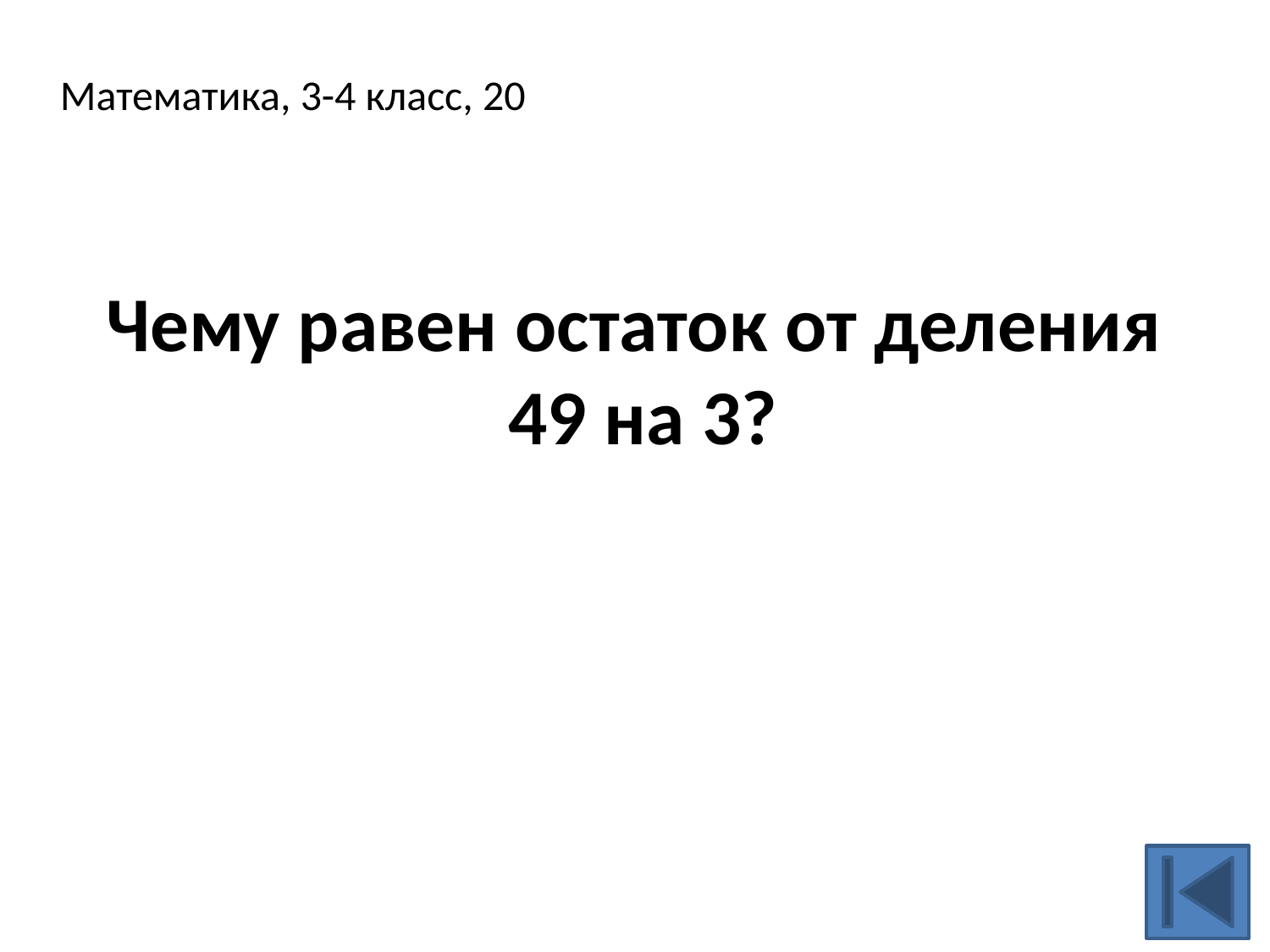

Математика, 3-4 класс, 20
Чему равен остаток от деления
 49 на 3?